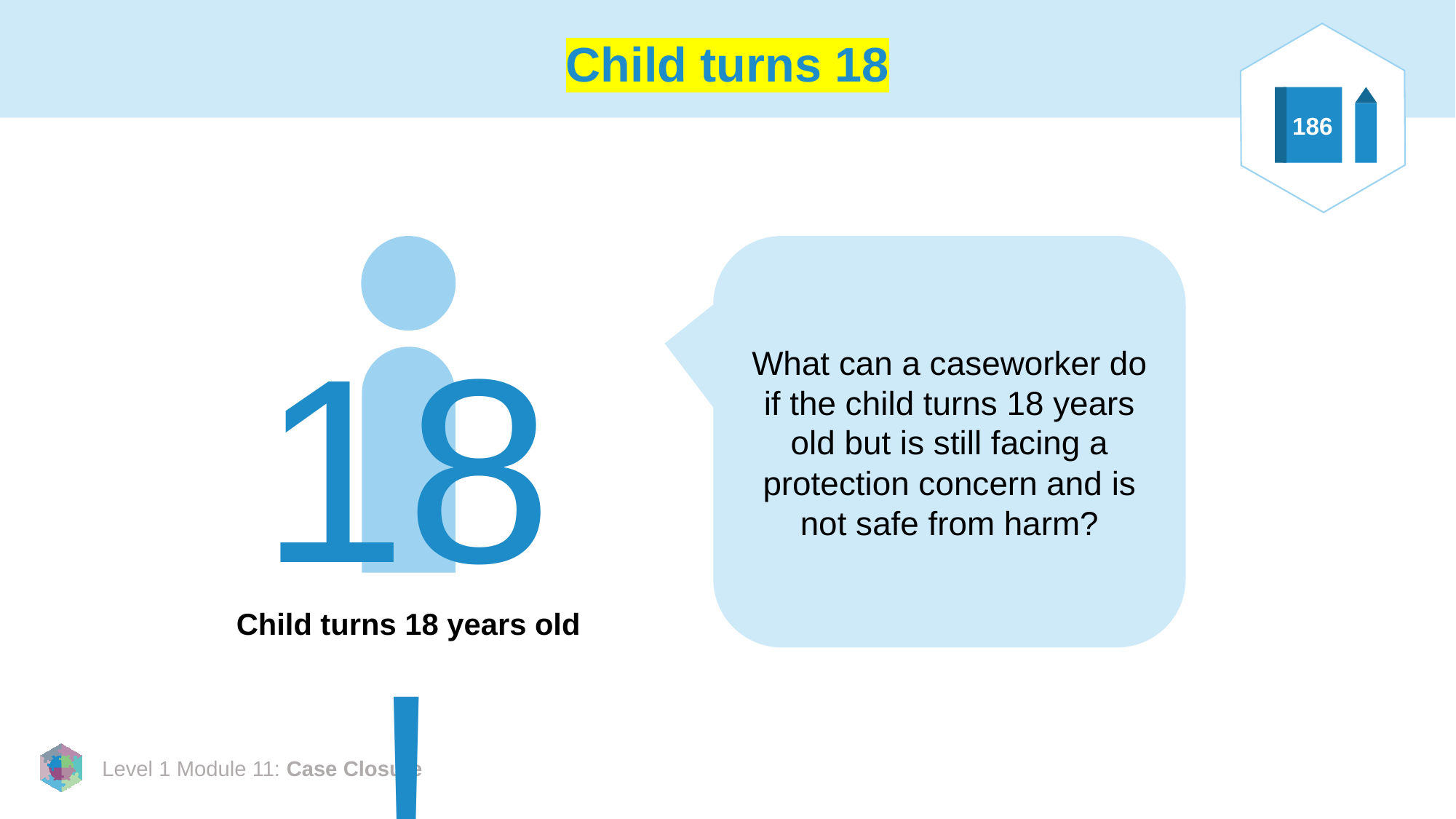

# Child turns 18

186

18!
What can a caseworker do if the child turns 18 years old but is still facing a protection concern and is not safe from harm?
Child turns 18 years old